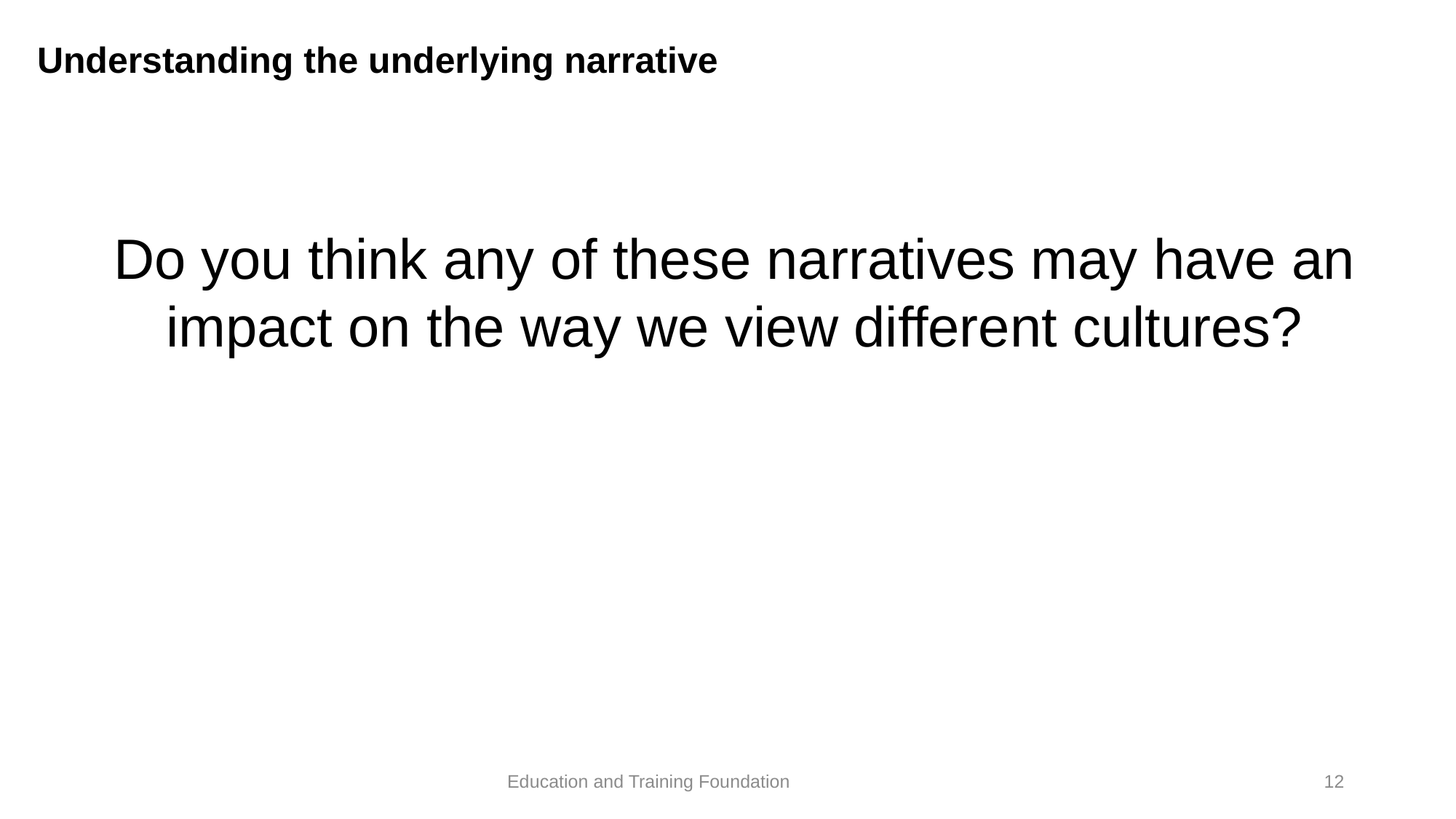

# Understanding the underlying narrative

Do you think any of these narratives may have an impact on the way we view different cultures?

12
Education and Training Foundation